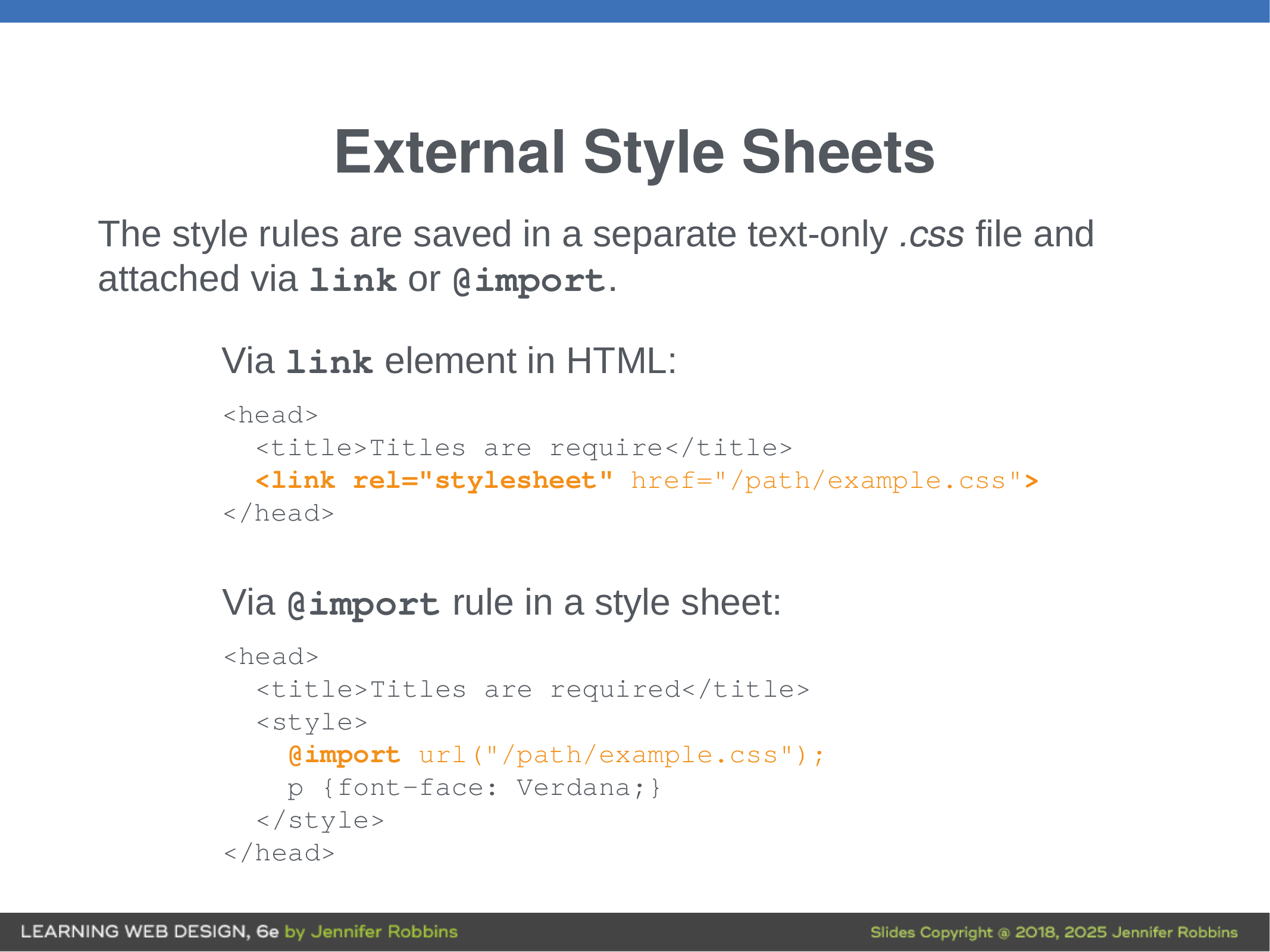

# External Style Sheets
The style rules are saved in a separate text-only .css file and attached via link or @import.
Via link element in HTML:
<head>
  <title>Titles are require</title>
  <link rel="stylesheet" href="/path/example.css">
</head>
Via @import rule in a style sheet:
<head>
  <title>Titles are required</title>
  <style>
    @import url("/path/example.css");
    p {font-face: Verdana;}
  </style>
</head>